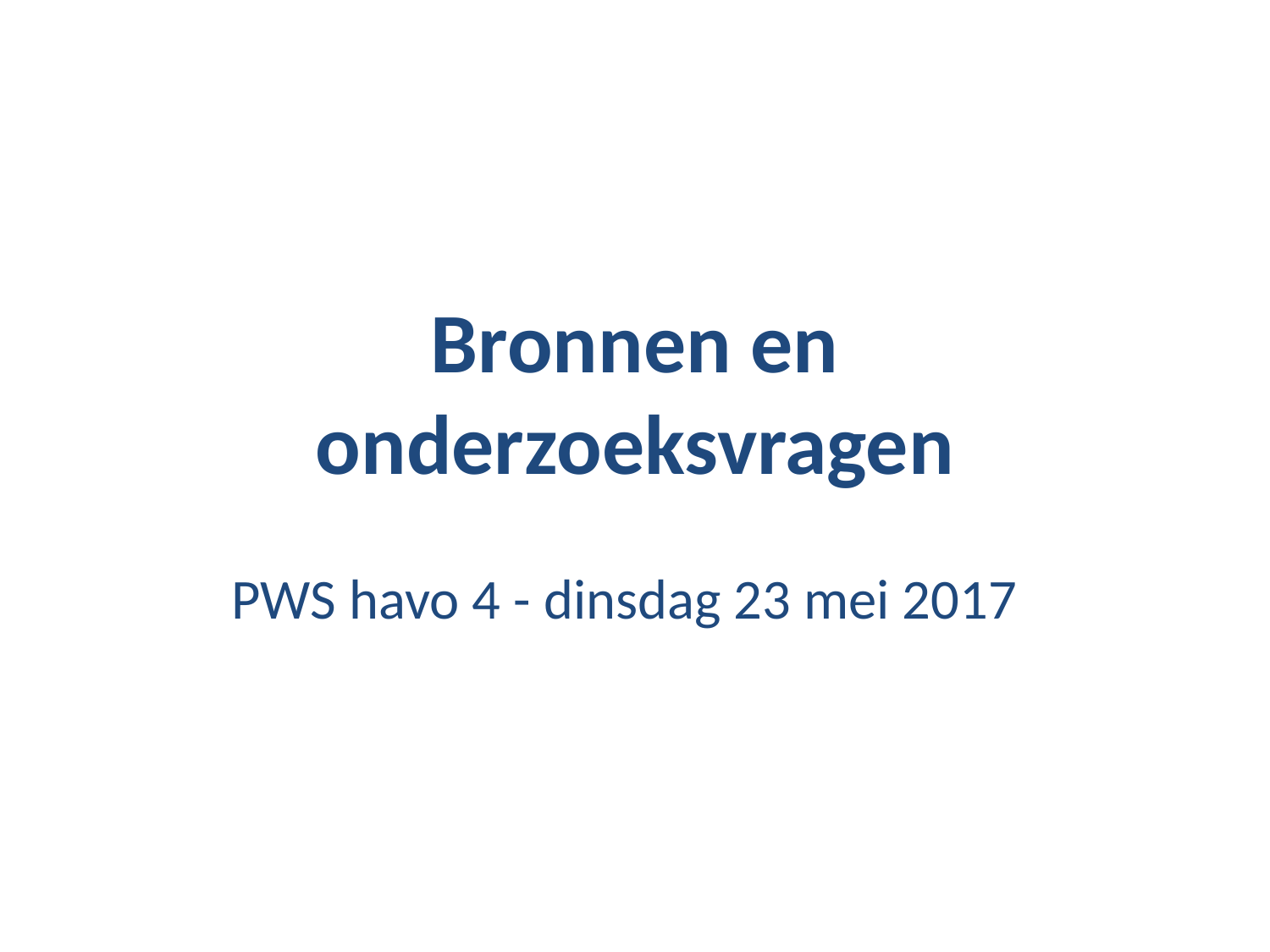

# Bronnen en onderzoeksvragen
PWS havo 4 - dinsdag 23 mei 2017